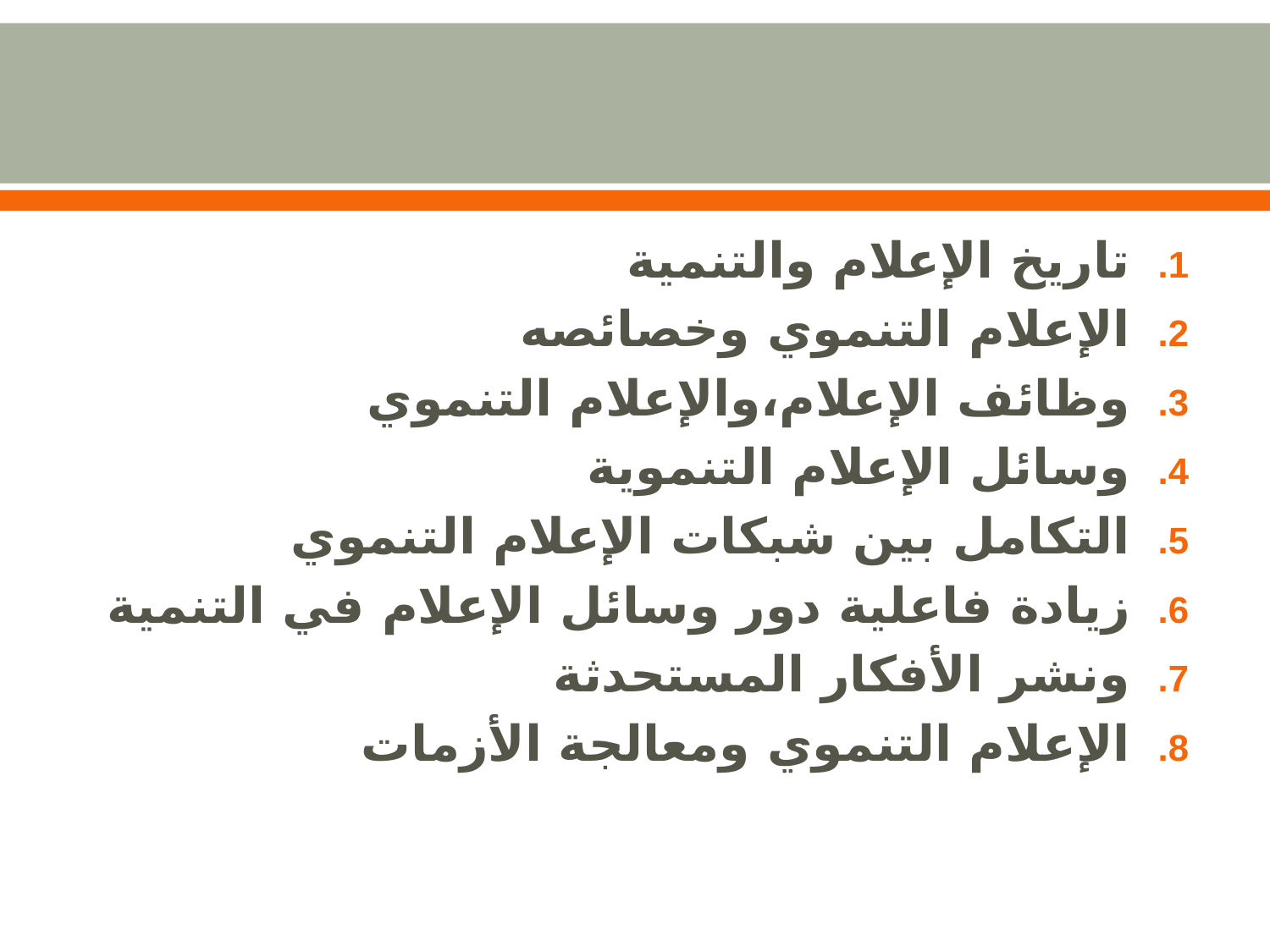

#
تاريخ الإعلام والتنمية
الإعلام التنموي وخصائصه
وظائف الإعلام،والإعلام التنموي
وسائل الإعلام التنموية
التكامل بين شبكات الإعلام التنموي
زيادة فاعلية دور وسائل الإعلام في التنمية
ونشر الأفكار المستحدثة
الإعلام التنموي ومعالجة الأزمات